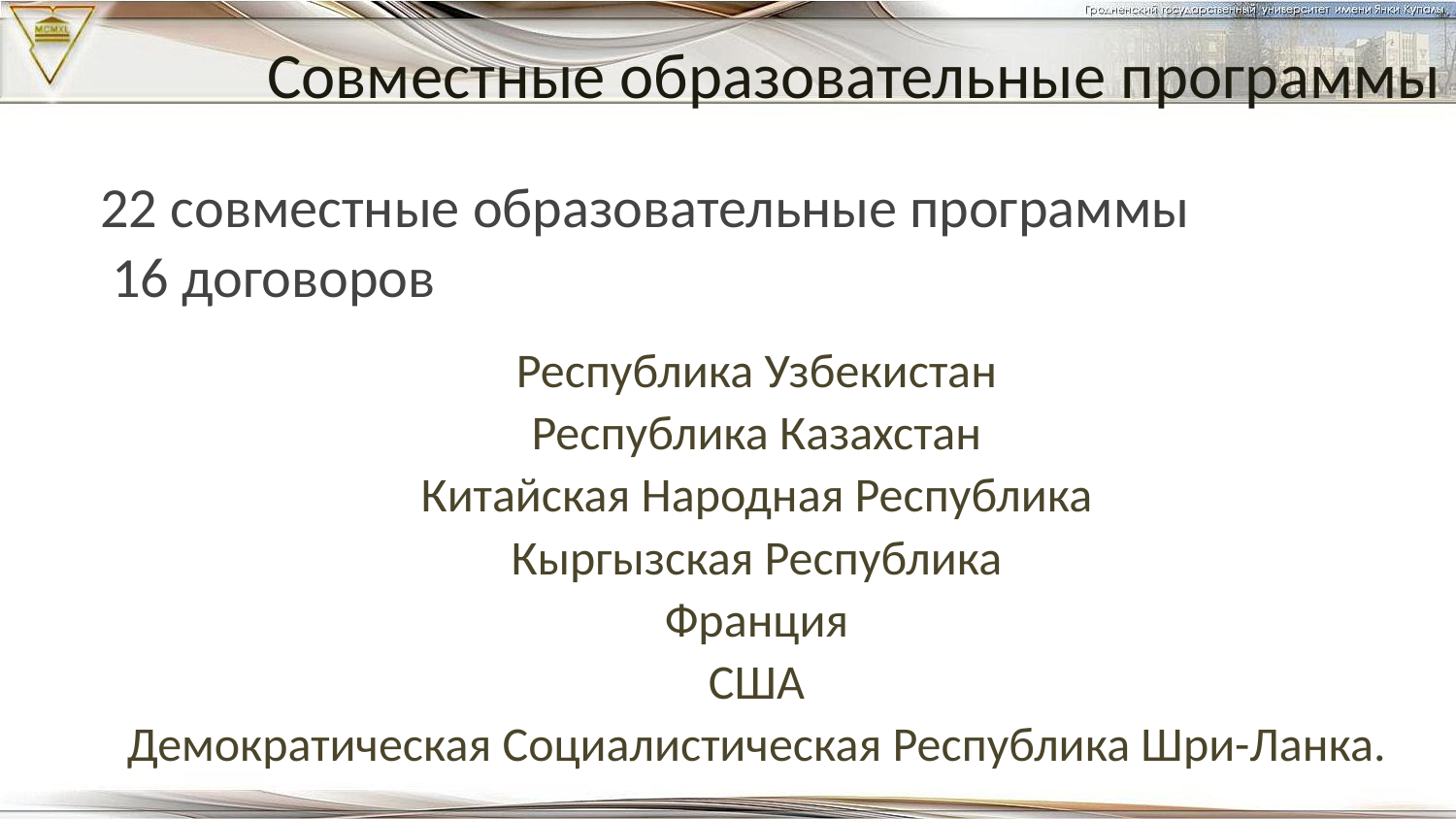

# Совместные образовательные программы
22 совместные образовательные программы
16 договоров
Республика Узбекистан
Республика Казахстан
Китайская Народная Республика
Кыргызская Республика
Франция
США
Демократическая Социалистическая Республика Шри-Ланка.